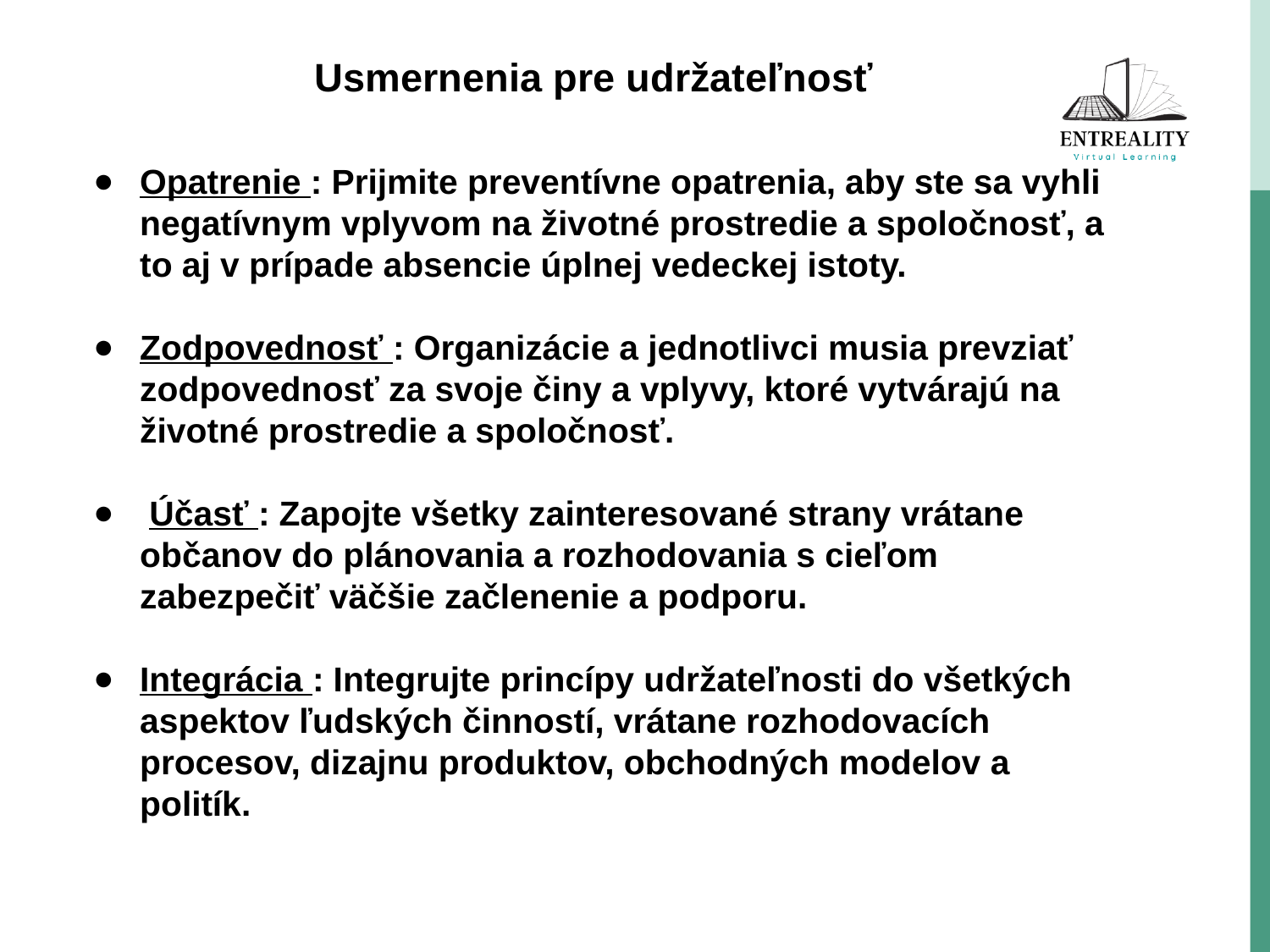

Usmernenia pre udržateľnosť

Opatrenie : Prijmite preventívne opatrenia, aby ste sa vyhli negatívnym vplyvom na životné prostredie a spoločnosť, a to aj v prípade absencie úplnej vedeckej istoty.
Zodpovednosť : Organizácie a jednotlivci musia prevziať zodpovednosť za svoje činy a vplyvy, ktoré vytvárajú na životné prostredie a spoločnosť.
 Účasť : Zapojte všetky zainteresované strany vrátane občanov do plánovania a rozhodovania s cieľom zabezpečiť väčšie začlenenie a podporu.
Integrácia : Integrujte princípy udržateľnosti do všetkých aspektov ľudských činností, vrátane rozhodovacích procesov, dizajnu produktov, obchodných modelov a politík.